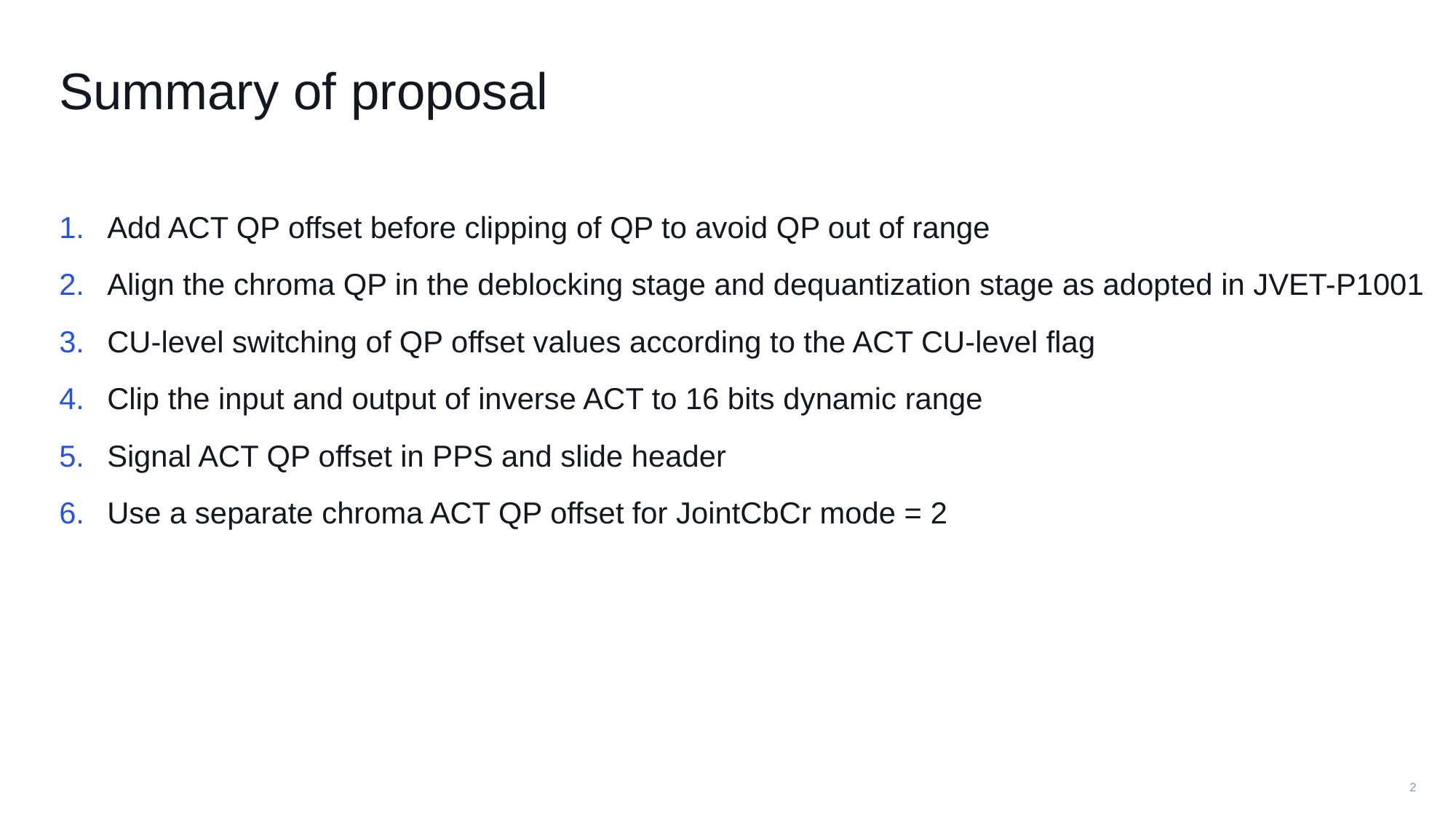

# Summary of proposal
Add ACT QP offset before clipping of QP to avoid QP out of range
Align the chroma QP in the deblocking stage and dequantization stage as adopted in JVET-P1001
CU-level switching of QP offset values according to the ACT CU-level flag
Clip the input and output of inverse ACT to 16 bits dynamic range
Signal ACT QP offset in PPS and slide header
Use a separate chroma ACT QP offset for JointCbCr mode = 2